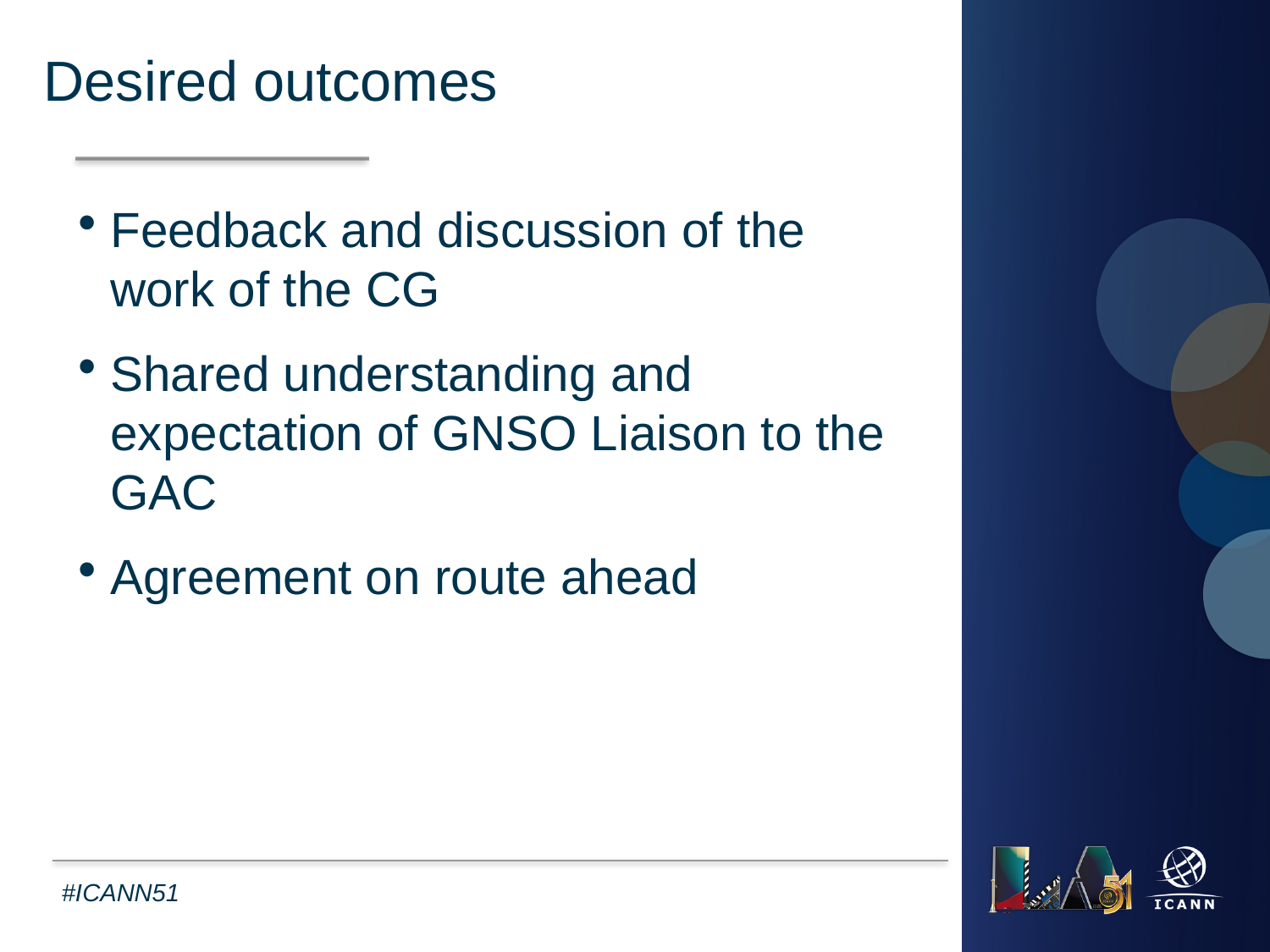

Desired outcomes
Feedback and discussion of the work of the CG
Shared understanding and expectation of GNSO Liaison to the GAC
Agreement on route ahead